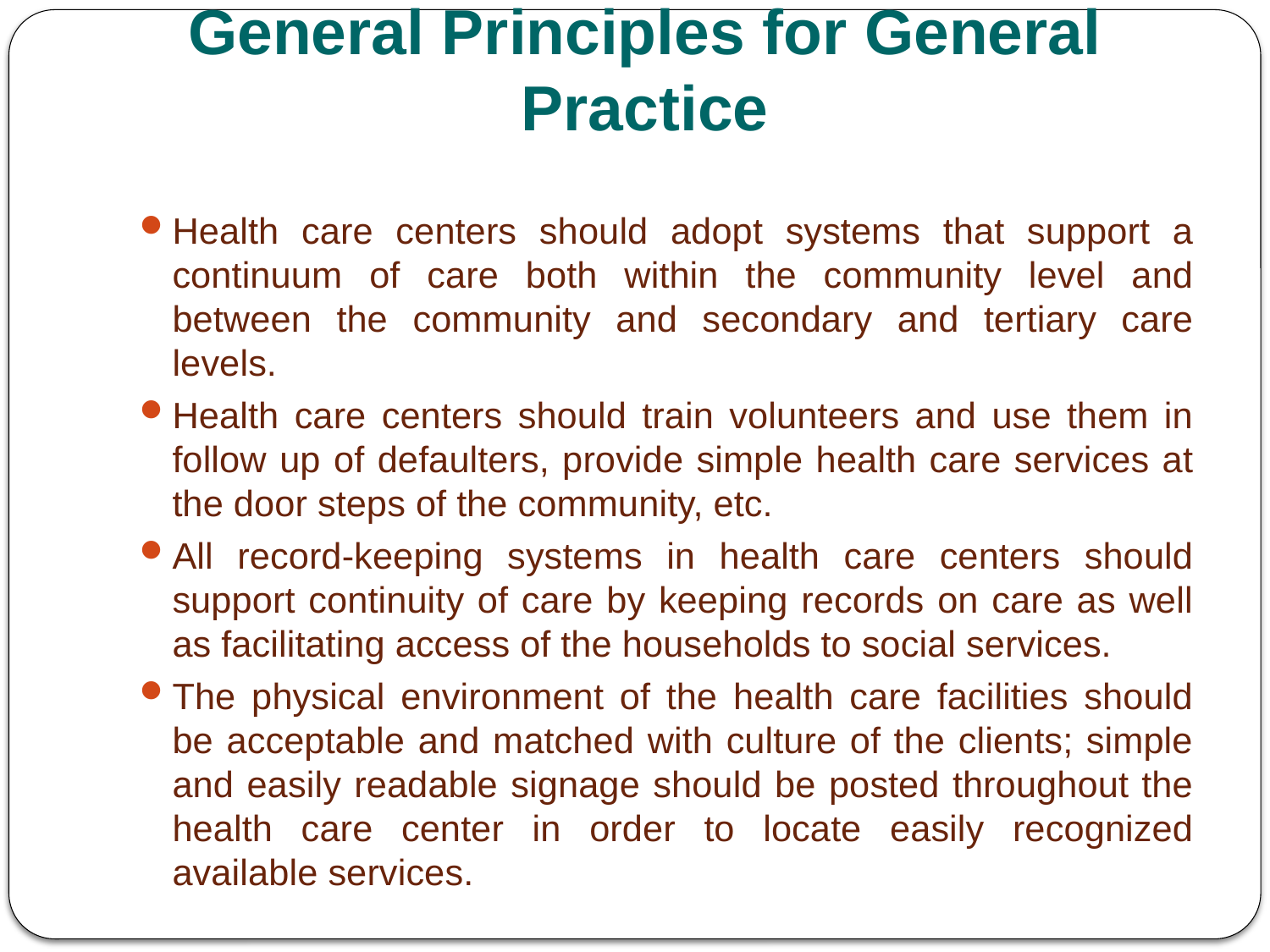

# General Principles for General Practice
Health care centers should adopt systems that support a continuum of care both within the community level and between the community and secondary and tertiary care levels.
Health care centers should train volunteers and use them in follow up of defaulters, provide simple health care services at the door steps of the community, etc.
All record-keeping systems in health care centers should support continuity of care by keeping records on care as well as facilitating access of the households to social services.
The physical environment of the health care facilities should be acceptable and matched with culture of the clients; simple and easily readable signage should be posted throughout the health care center in order to locate easily recognized available services.